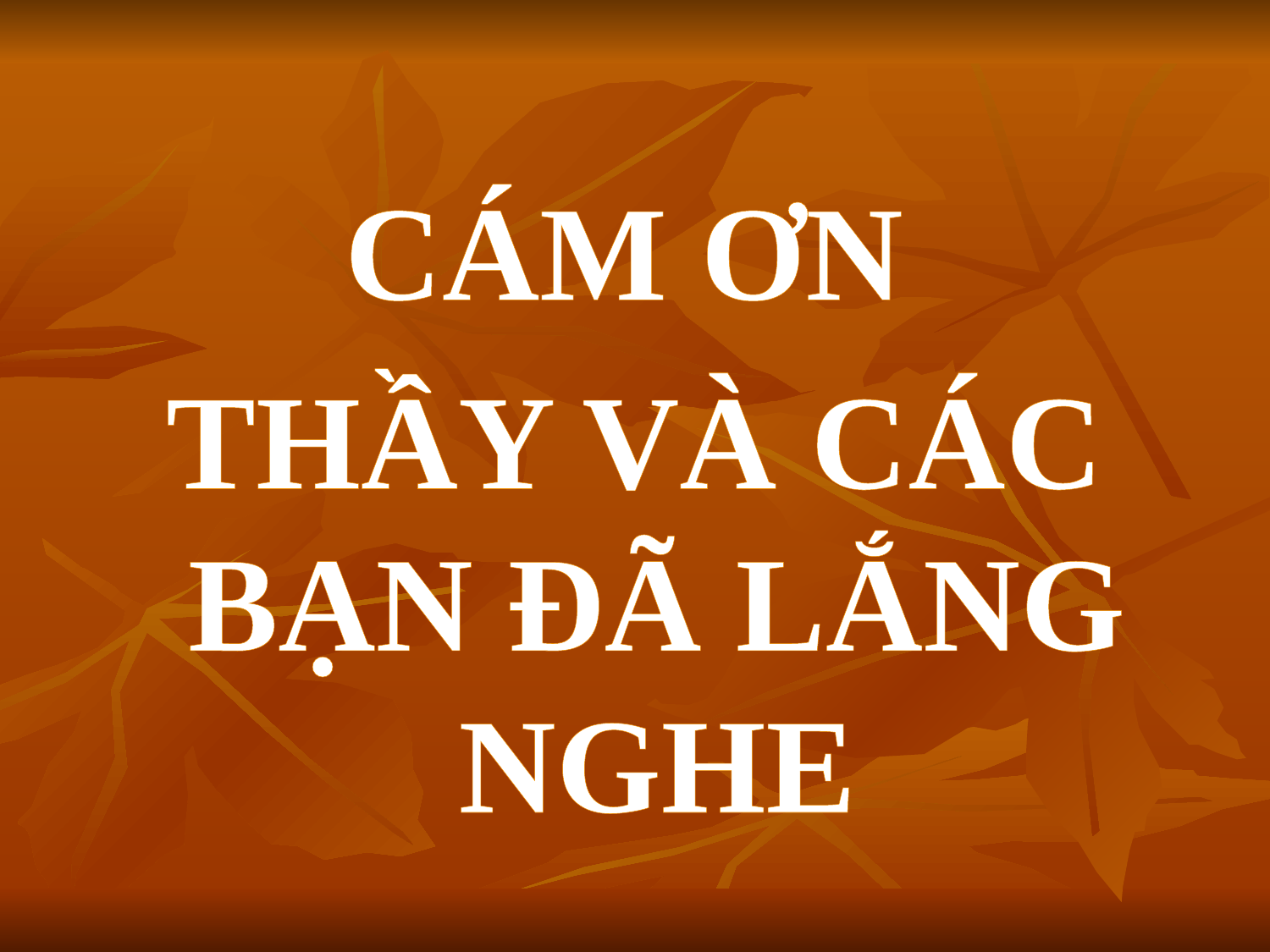

#
 CÁM ƠN
THẦY VÀ CÁC BẠN ĐÃ LẮNG NGHE